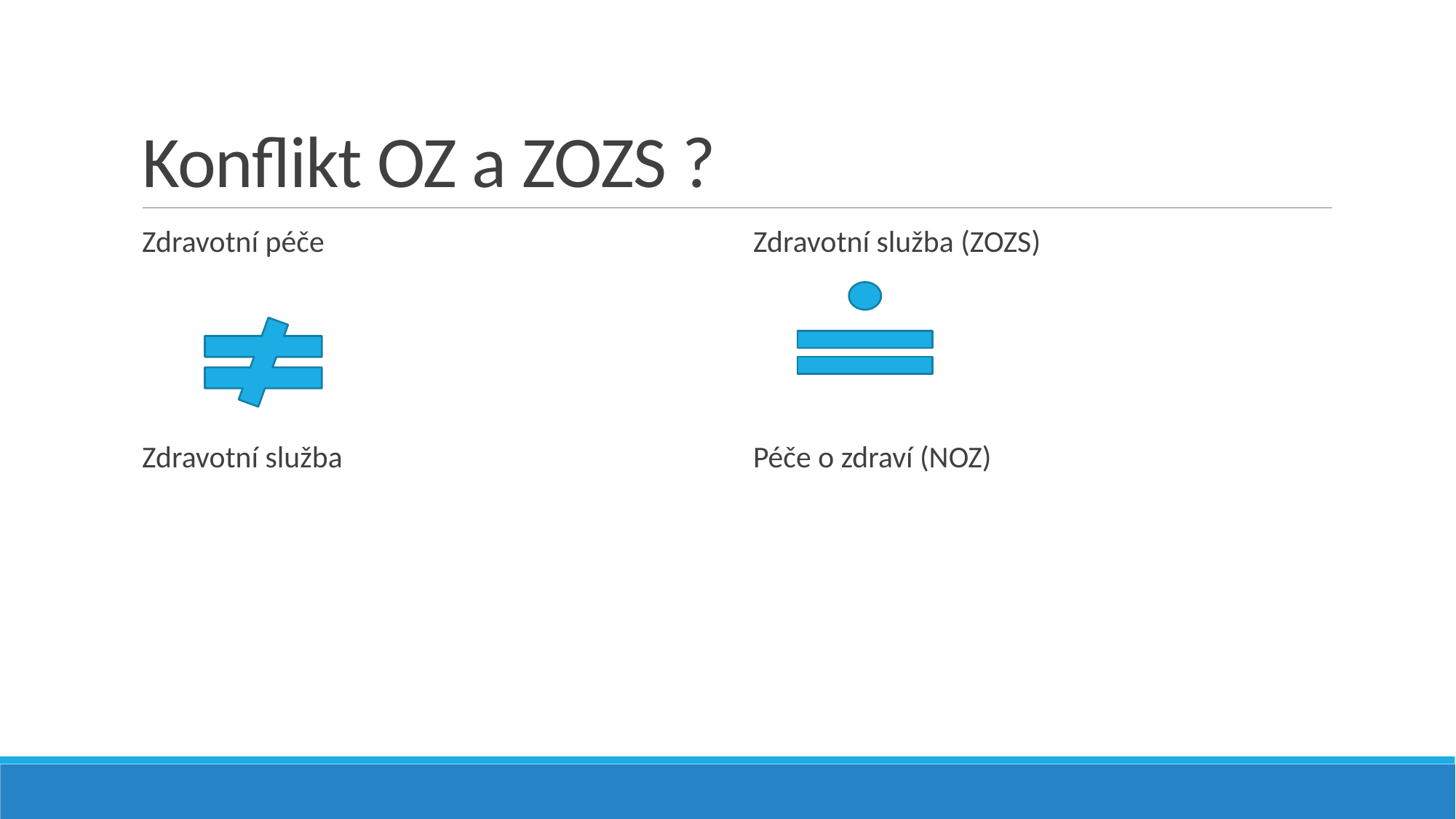

# Konflikt OZ a ZOZS ?
Zdravotní péče

Zdravotní služba
Zdravotní služba (ZOZS)

Péče o zdraví (NOZ)